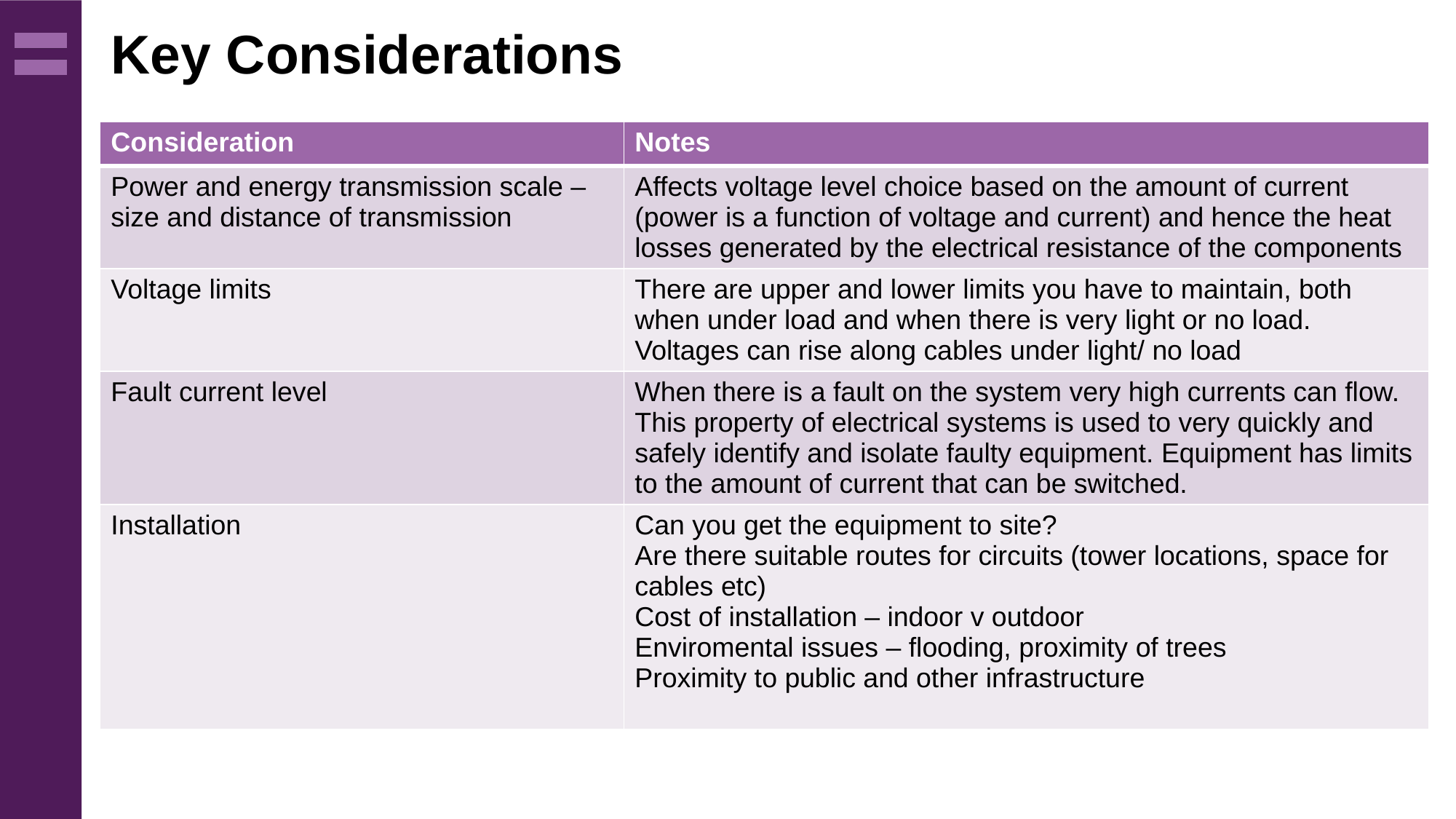

Key Considerations
| Consideration | Notes |
| --- | --- |
| Power and energy transmission scale – size and distance of transmission | Affects voltage level choice based on the amount of current (power is a function of voltage and current) and hence the heat losses generated by the electrical resistance of the components |
| Voltage limits | There are upper and lower limits you have to maintain, both when under load and when there is very light or no load. Voltages can rise along cables under light/ no load |
| Fault current level | When there is a fault on the system very high currents can flow. This property of electrical systems is used to very quickly and safely identify and isolate faulty equipment. Equipment has limits to the amount of current that can be switched. |
| Installation | Can you get the equipment to site? Are there suitable routes for circuits (tower locations, space for cables etc) Cost of installation – indoor v outdoor Enviromental issues – flooding, proximity of trees Proximity to public and other infrastructure |